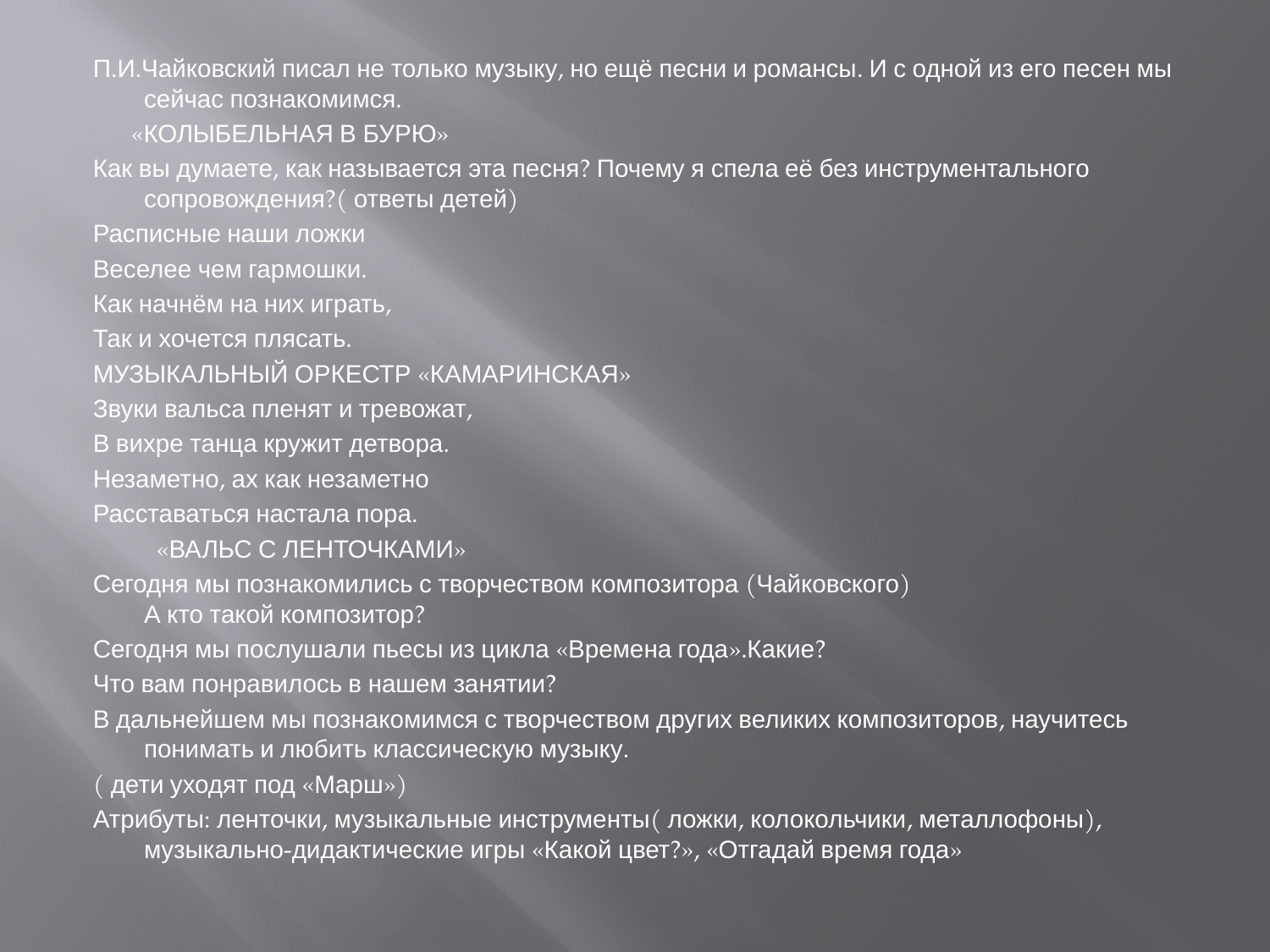

П.И.Чайковский писал не только музыку, но ещё песни и романсы. И с одной из его песен мы сейчас познакомимся.
      «КОЛЫБЕЛЬНАЯ В БУРЮ»
Как вы думаете, как называется эта песня? Почему я спела её без инструментального сопровождения?( ответы детей)
Расписные наши ложки
Веселее чем гармошки.
Как начнём на них играть,
Так и хочется плясать.
МУЗЫКАЛЬНЫЙ ОРКЕСТР «КАМАРИНСКАЯ»
Звуки вальса пленят и тревожат,
В вихре танца кружит детвора.
Незаметно, ах как незаметно
Расставаться настала пора.
          «ВАЛЬС С ЛЕНТОЧКАМИ»
Сегодня мы познакомились с творчеством композитора (Чайковского)
А кто такой композитор?
Сегодня мы послушали пьесы из цикла «Времена года».Какие?
Что вам понравилось в нашем занятии?
В дальнейшем мы познакомимся с творчеством других великих композиторов, научитесь понимать и любить классическую музыку.
( дети уходят под «Марш»)
Атрибуты: ленточки, музыкальные инструменты( ложки, колокольчики, металлофоны), музыкально-дидактические игры «Какой цвет?», «Отгадай время года»